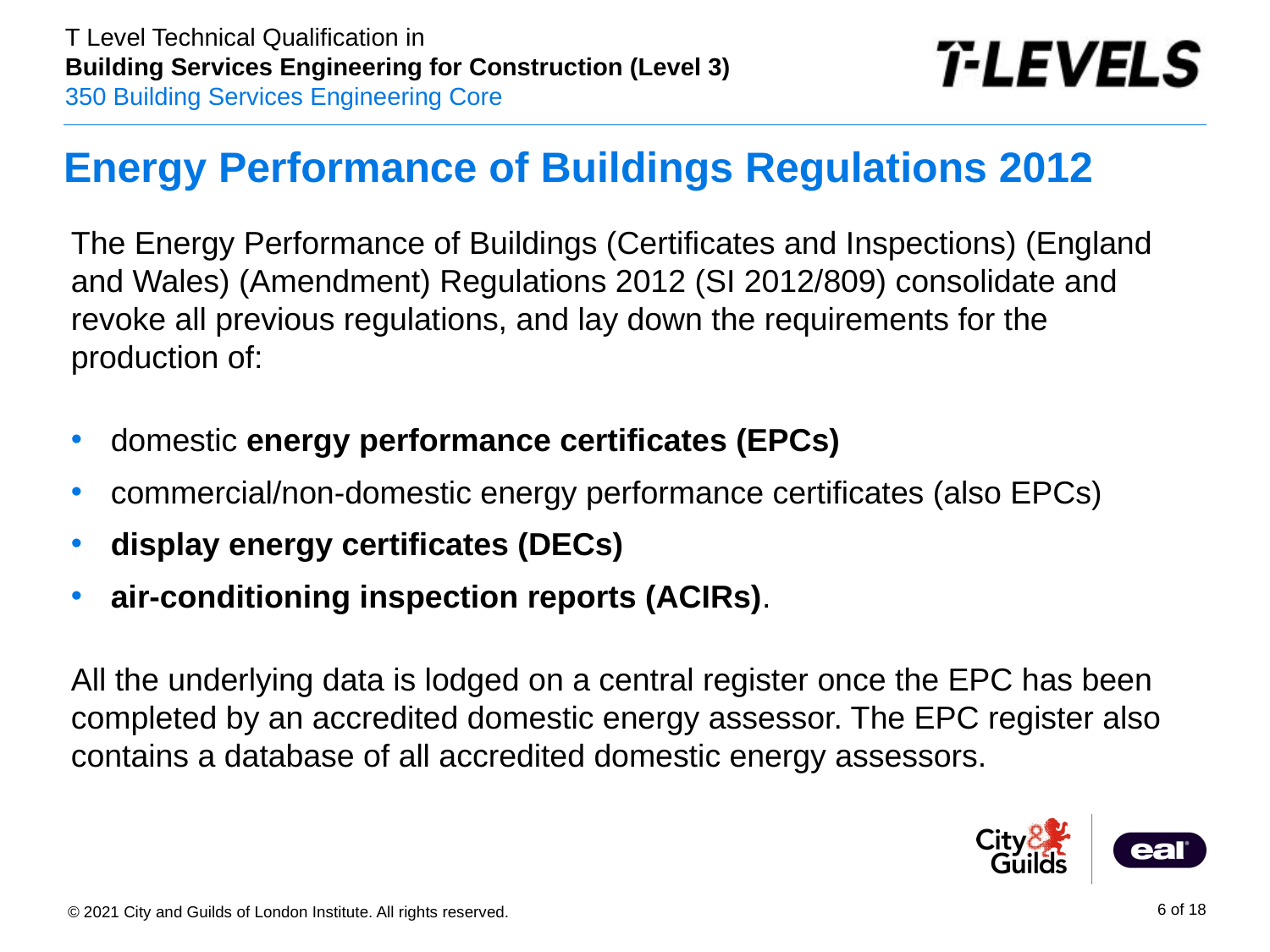

# Energy Performance of Buildings Regulations 2012
The Energy Performance of Buildings (Certificates and Inspections) (England and Wales) (Amendment) Regulations 2012 (SI 2012/809) consolidate and revoke all previous regulations, and lay down the requirements for the production of:

domestic energy performance certificates (EPCs)
commercial/non-domestic energy performance certificates (also EPCs)
display energy certificates (DECs)
air-conditioning inspection reports (ACIRs).

All the underlying data is lodged on a central register once the EPC has been completed by an accredited domestic energy assessor. The EPC register also contains a database of all accredited domestic energy assessors.